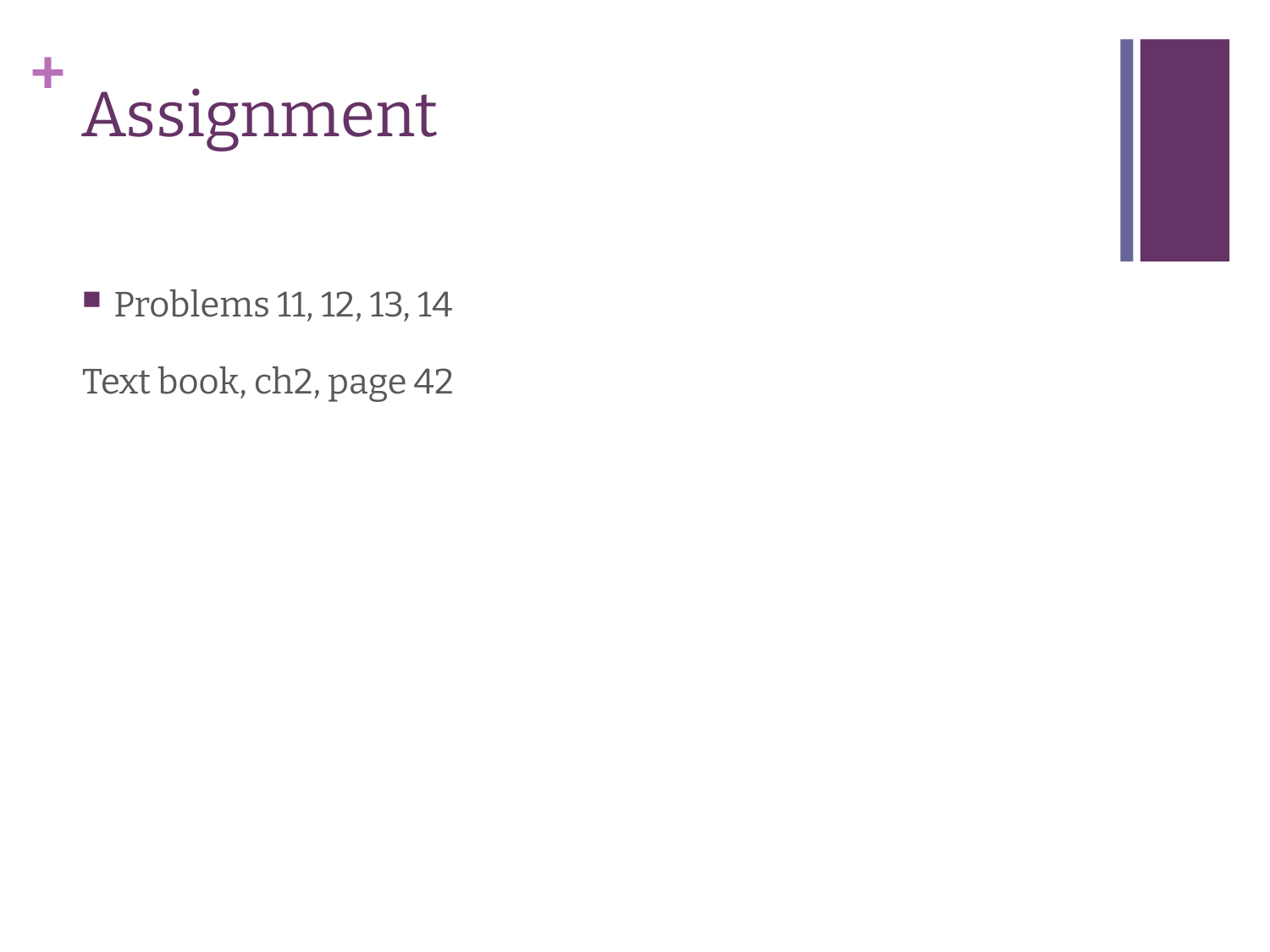

# Assignment
Problems 11, 12, 13, 14
Text book, ch2, page 42